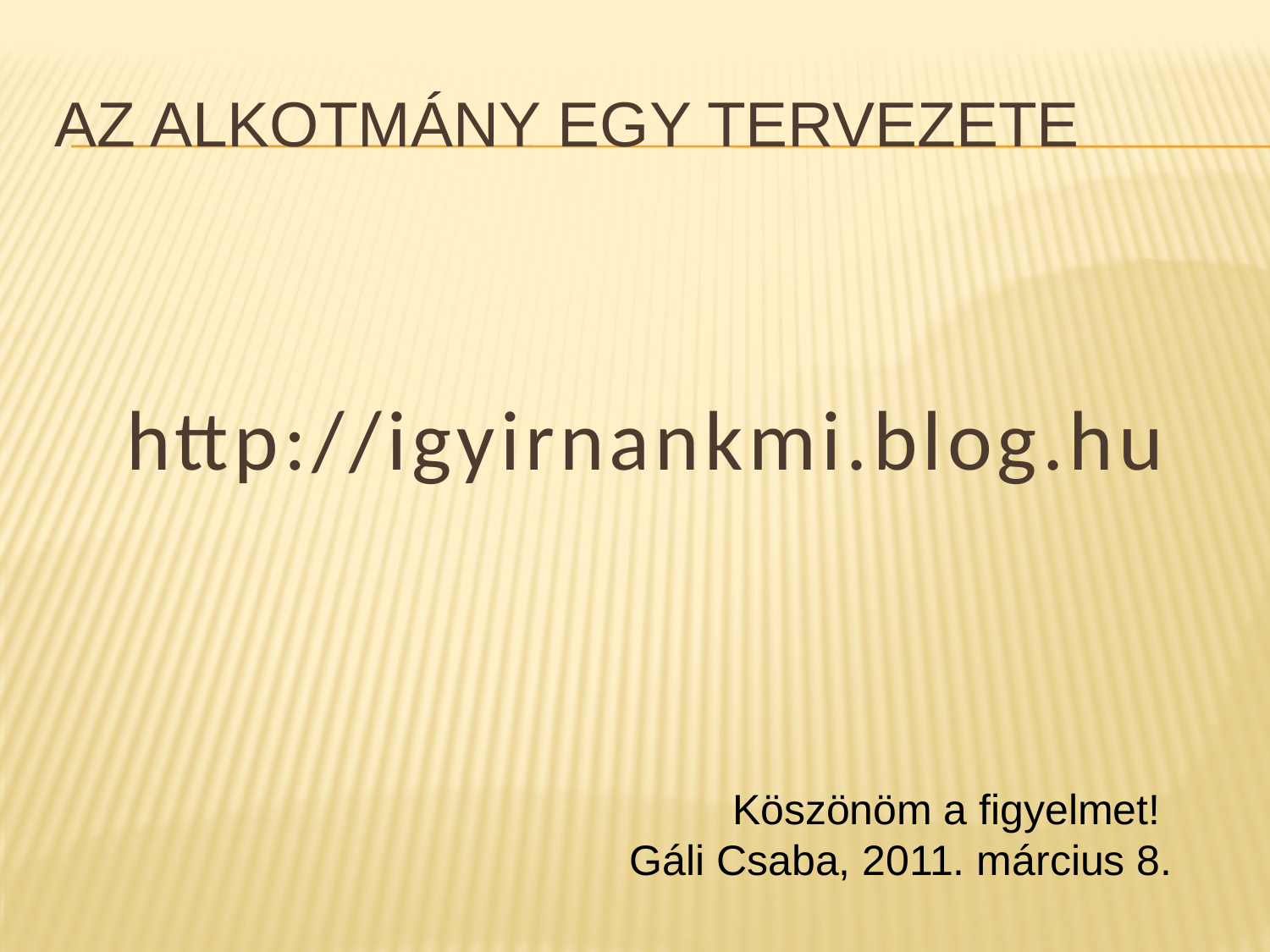

# Az alkotmány egy tervezete

http://igyirnankmi.blog.hu
Köszönöm a figyelmet!
Gáli Csaba, 2011. március 8.